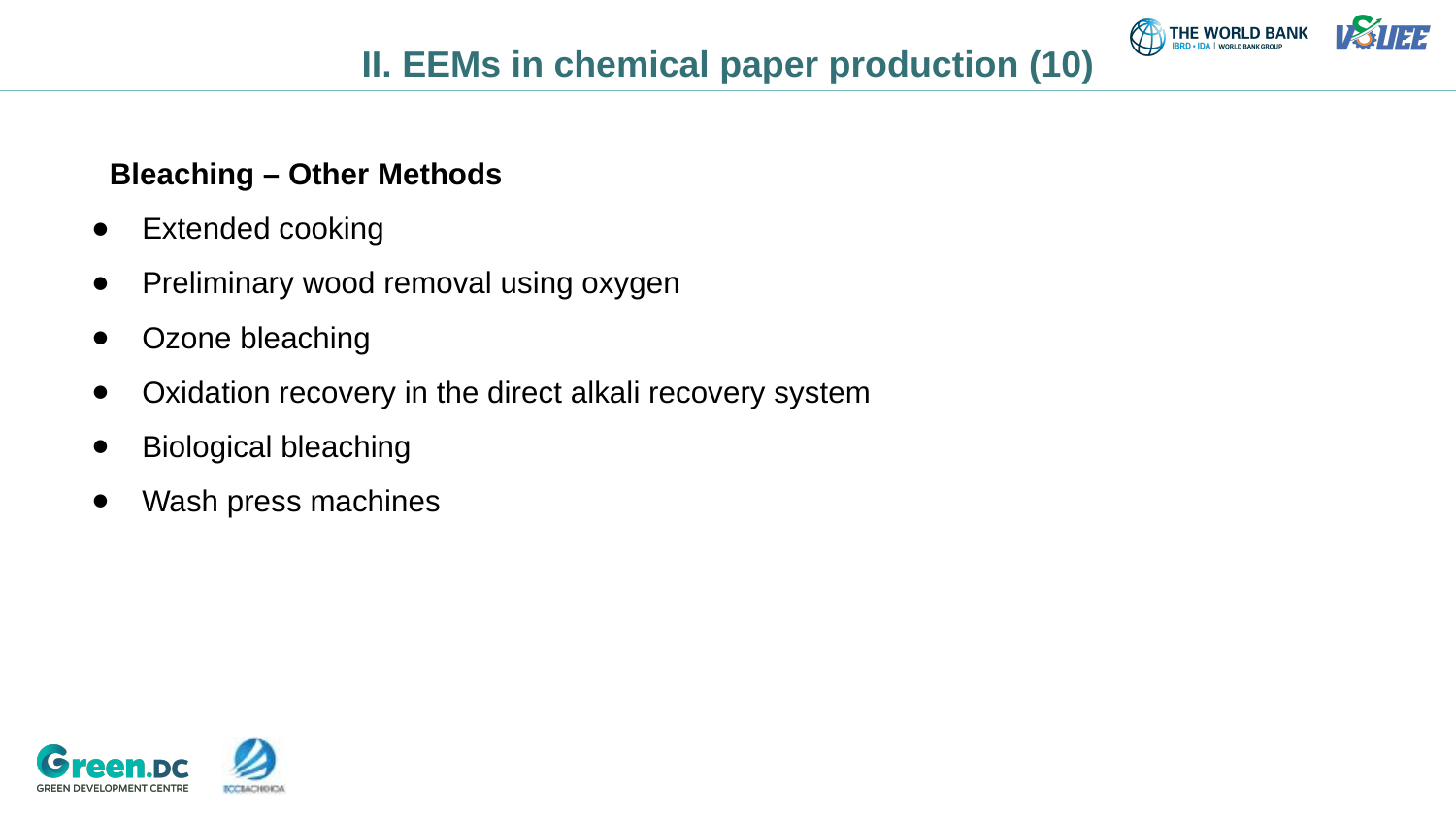

# II. EEMs in chemical paper production (10)
Bleaching – Other Methods
Extended cooking
Preliminary wood removal using oxygen
Ozone bleaching
Oxidation recovery in the direct alkali recovery system
Biological bleaching
Wash press machines